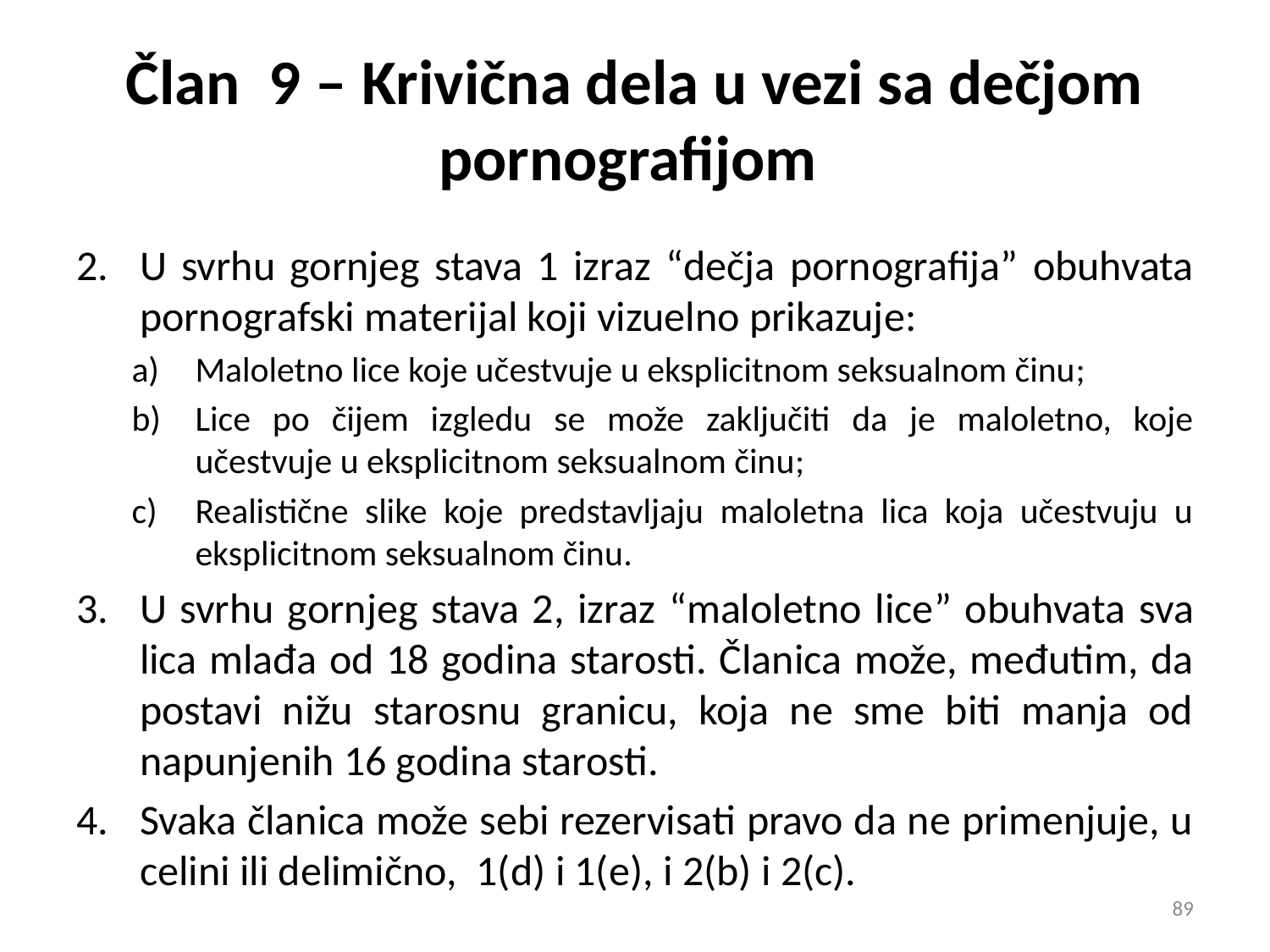

# Član  9 – Krivična dela u vezi sa dečjom pornografijom
U svrhu gornjeg stava 1 izraz “dečja pornografija” obuhvata pornografski materijal koji vizuelno prikazuje:
Maloletno lice koje učestvuje u eksplicitnom seksualnom činu;
Lice po čijem izgledu se može zaključiti da je maloletno, koje učestvuje u eksplicitnom seksualnom činu;
Realistične slike koje predstavljaju maloletna lica koja učestvuju u eksplicitnom seksualnom činu.
U svrhu gornjeg stava 2, izraz “maloletno lice” obuhvata sva lica mlađa od 18 godina starosti. Članica može, međutim, da postavi nižu starosnu granicu, koja ne sme biti manja od napunjenih 16 godina starosti.
Svaka članica može sebi rezervisati pravo da ne primenjuje, u celini ili delimično,  1(d) i 1(e), i 2(b) i 2(c).
89